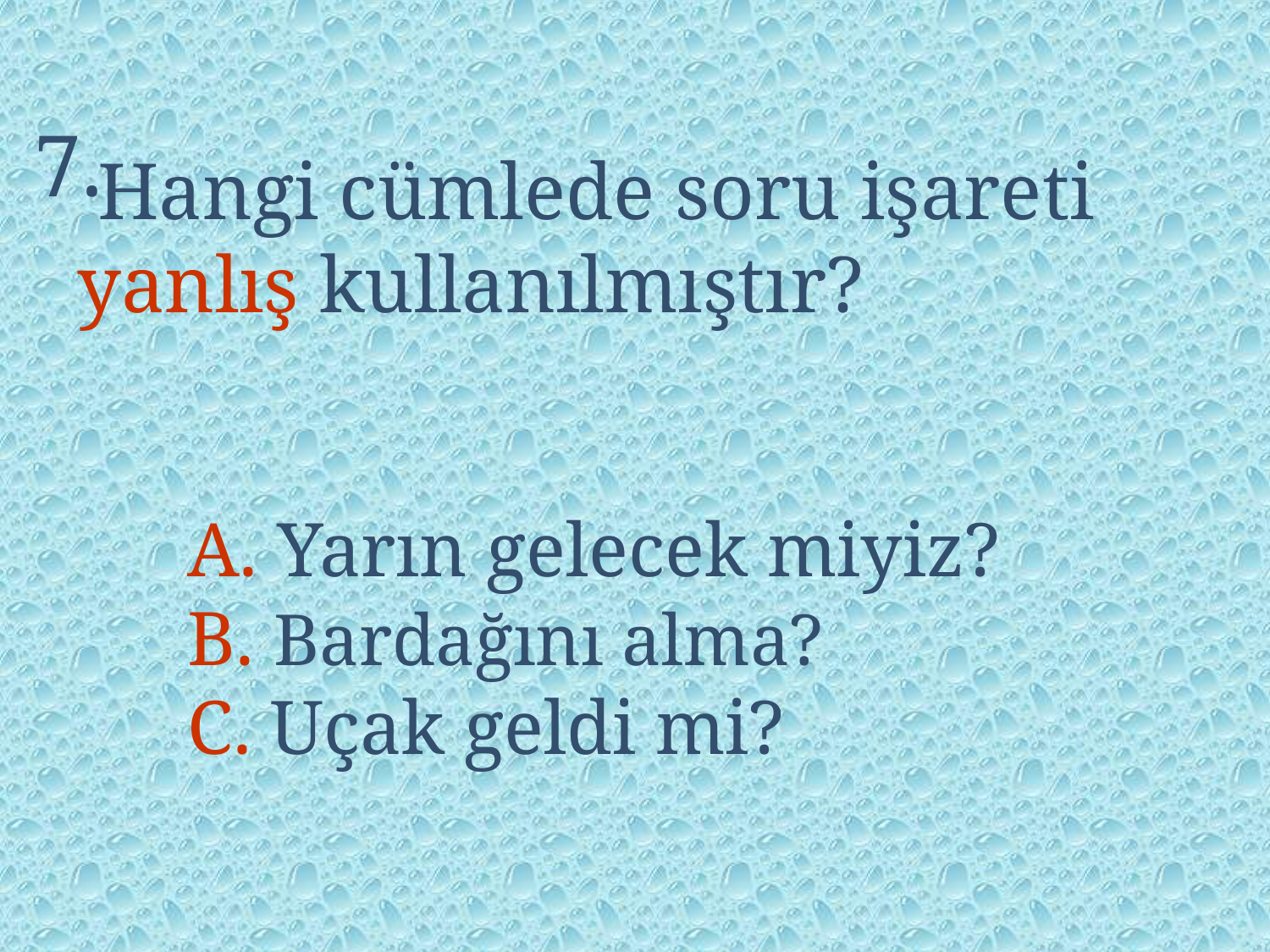

7.
 Hangi cümlede soru işareti yanlış kullanılmıştır?
A. Yarın gelecek miyiz?
B. Bardağını alma?
C. Uçak geldi mi?